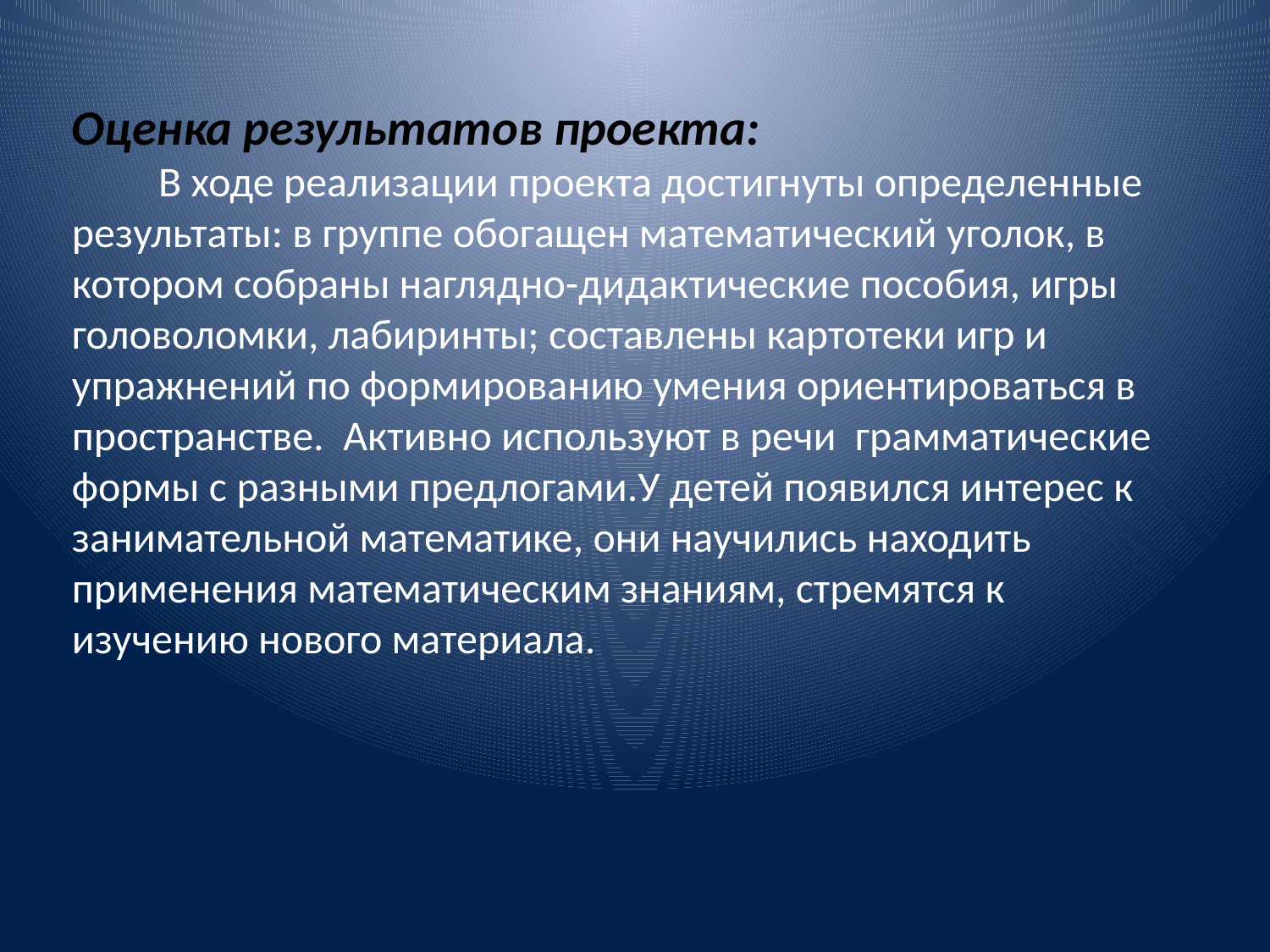

Оценка результатов проекта:
            В ходе реализации проекта достигнуты определенные
результаты: в группе обогащен математический уголок, в котором собраны наглядно-дидактические пособия, игры   головоломки, лабиринты; составлены картотеки игр и упражнений по формированию умения ориентироваться в пространстве.  Активно используют в речи  грамматические формы с разными предлогами.У детей появился интерес к занимательной математике, они научились находить применения математическим знаниям, стремятся к изучению нового материала.